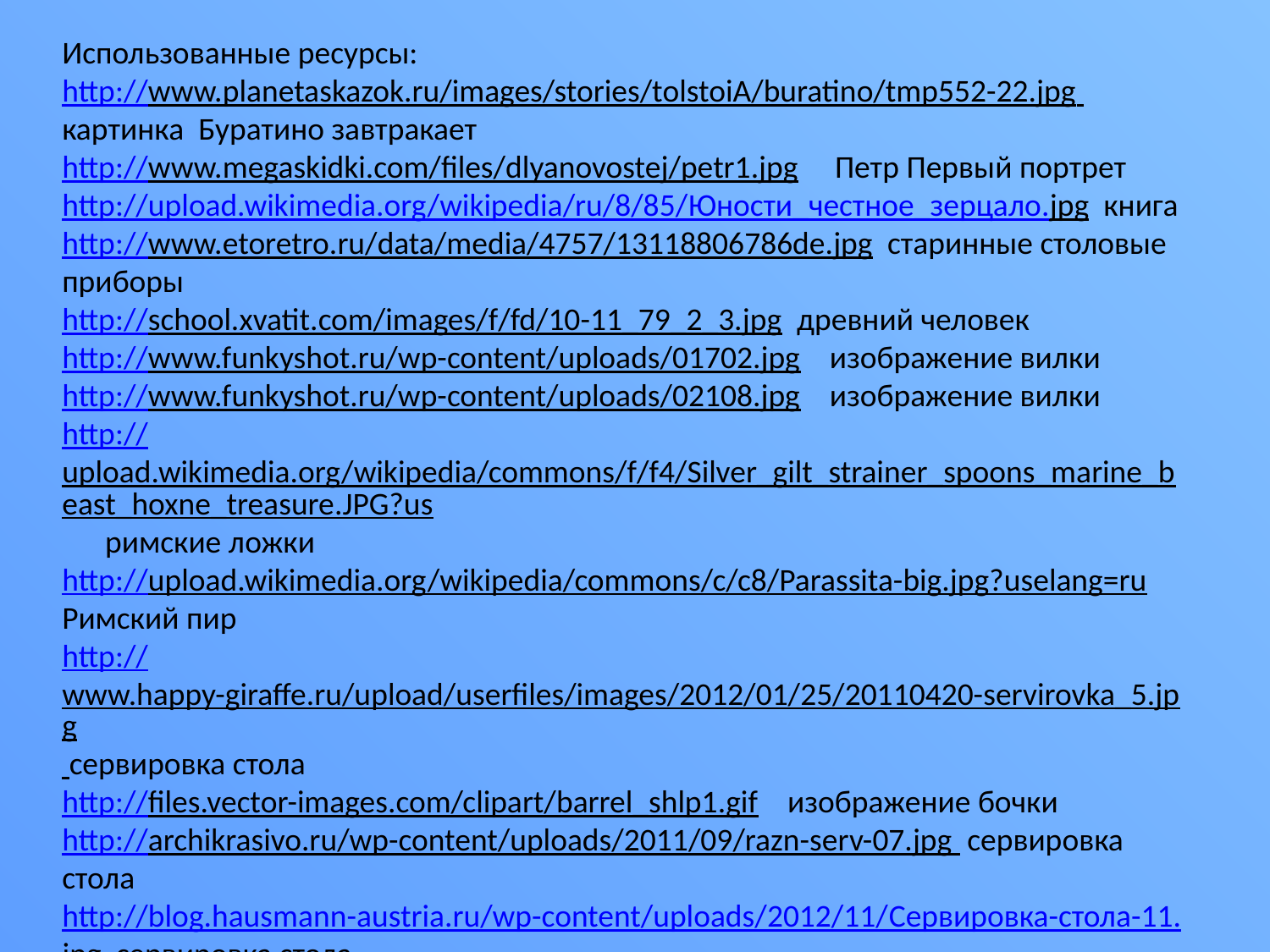

Использованные ресурсы:
http://www.planetaskazok.ru/images/stories/tolstoiA/buratino/tmp552-22.jpg  картинка  Буратино завтракает
http://www.megaskidki.com/files/dlyanovostej/petr1.jpg     Петр Первый портрет
http://upload.wikimedia.org/wikipedia/ru/8/85/Юности_честное_зерцало.jpg  книга
http://www.etoretro.ru/data/media/4757/13118806786de.jpg  старинные столовые приборы
http://school.xvatit.com/images/f/fd/10-11_79_2_3.jpg  древний человек
http://www.funkyshot.ru/wp-content/uploads/01702.jpg    изображение вилки
http://www.funkyshot.ru/wp-content/uploads/02108.jpg    изображение вилки
http://upload.wikimedia.org/wikipedia/commons/f/f4/Silver_gilt_strainer_spoons_marine_beast_hoxne_treasure.JPG?us      римские ложки
http://upload.wikimedia.org/wikipedia/commons/c/c8/Parassita-big.jpg?uselang=ru   Римский пир
http://www.happy-giraffe.ru/upload/userfiles/images/2012/01/25/20110420-servirovka_5.jpg сервировка стола
http://files.vector-images.com/clipart/barrel_shlp1.gif    изображение бочки
http://archikrasivo.ru/wp-content/uploads/2011/09/razn-serv-07.jpg  сервировка стола
http://blog.hausmann-austria.ru/wp-content/uploads/2012/11/Сервировка-стола-11.jpg  сервировка стола
http://netgoloda.ru/stolovye-pribory-vilka.html  столовые приборы .  История вилки
http://fafka.ru/fork-history/       история вилки